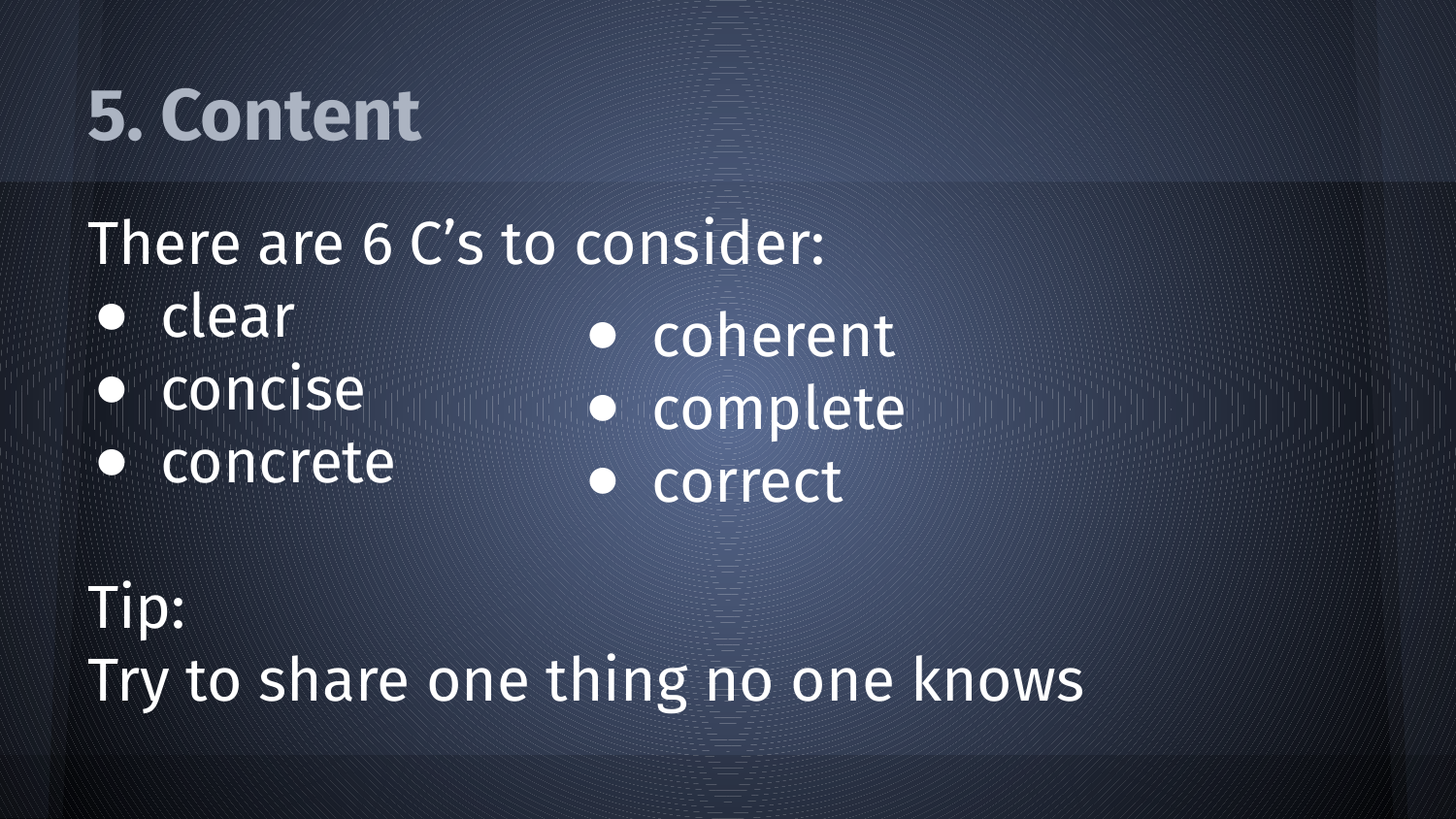

# Content

coherent
complete
correct
There are 6 C’s to consider:
clear
concise
concrete

Tip:
Try to share one thing no one knows